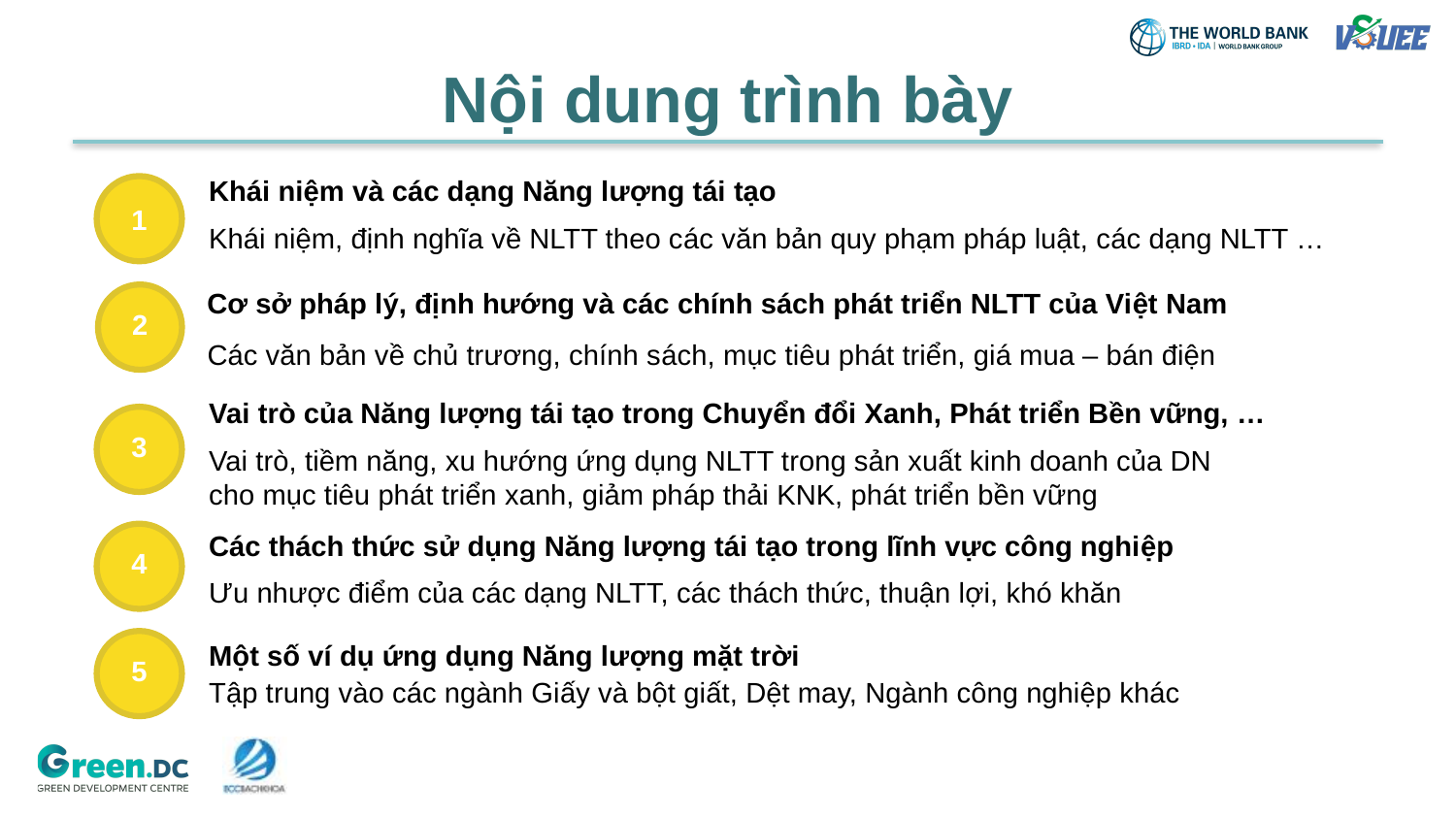

# Nội dung trình bày
Khái niệm và các dạng Năng lượng tái tạo
1
Khái niệm, định nghĩa về NLTT theo các văn bản quy phạm pháp luật, các dạng NLTT …
Cơ sở pháp lý, định hướng và các chính sách phát triển NLTT của Việt Nam
2
Các văn bản về chủ trương, chính sách, mục tiêu phát triển, giá mua – bán điện
Vai trò của Năng lượng tái tạo trong Chuyển đổi Xanh, Phát triển Bền vững, …
3
Vai trò, tiềm năng, xu hướng ứng dụng NLTT trong sản xuất kinh doanh của DN cho mục tiêu phát triển xanh, giảm pháp thải KNK, phát triển bền vững
4
Các thách thức sử dụng Năng lượng tái tạo trong lĩnh vực công nghiệp
Ưu nhược điểm của các dạng NLTT, các thách thức, thuận lợi, khó khăn
5
Một số ví dụ ứng dụng Năng lượng mặt trời
Tập trung vào các ngành Giấy và bột giất, Dệt may, Ngành công nghiệp khác